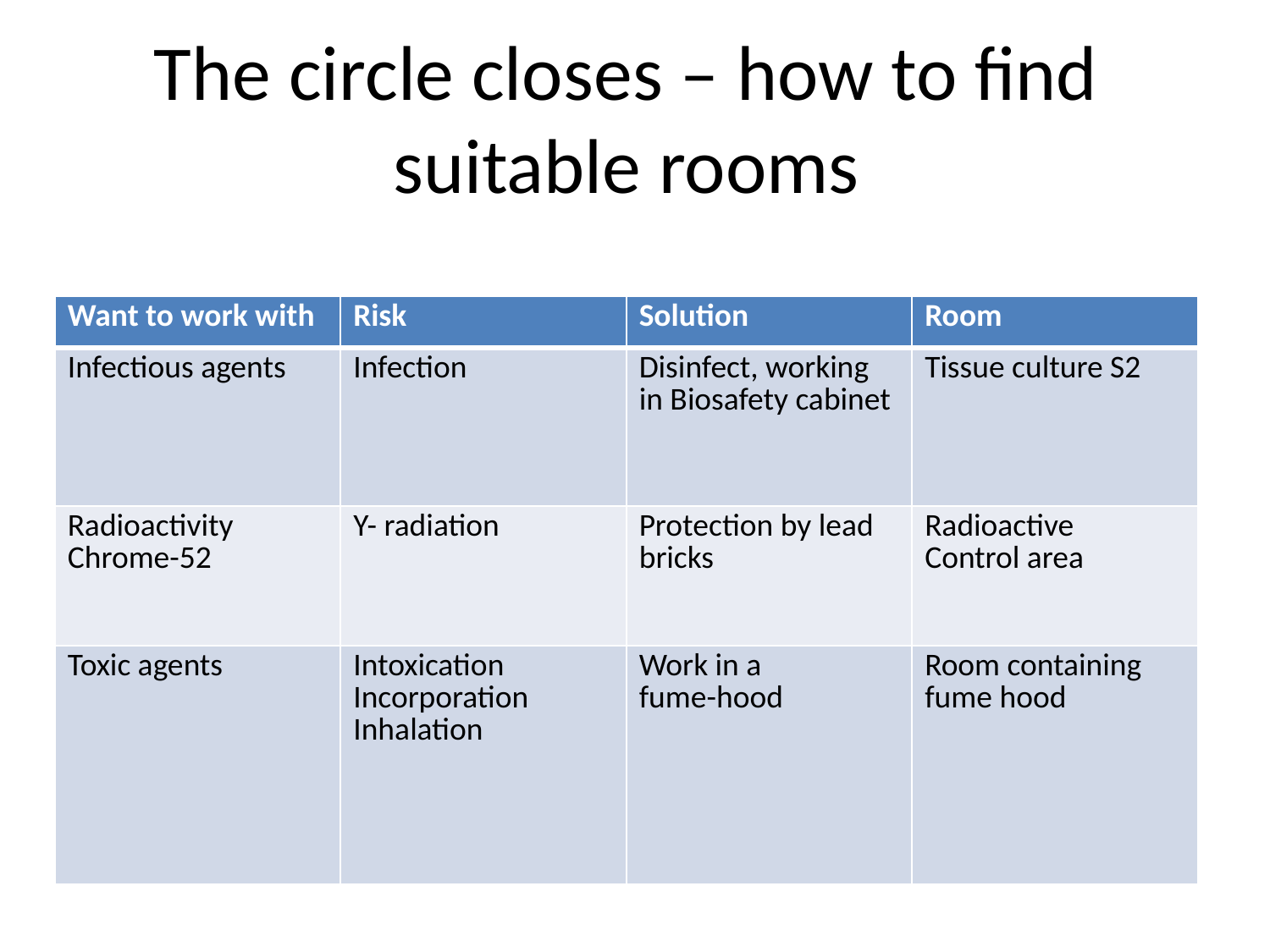

# The circle closes – how to find suitable rooms
| Want to work with | Risk | Solution | Room |
| --- | --- | --- | --- |
| Infectious agents | Infection | Disinfect, working in Biosafety cabinet | Tissue culture S2 |
| Radioactivity Chrome-52 | Y- radiation | Protection by lead bricks | Radioactive Control area |
| Toxic agents | Intoxication Incorporation Inhalation | Work in a fume-hood | Room containing fume hood |